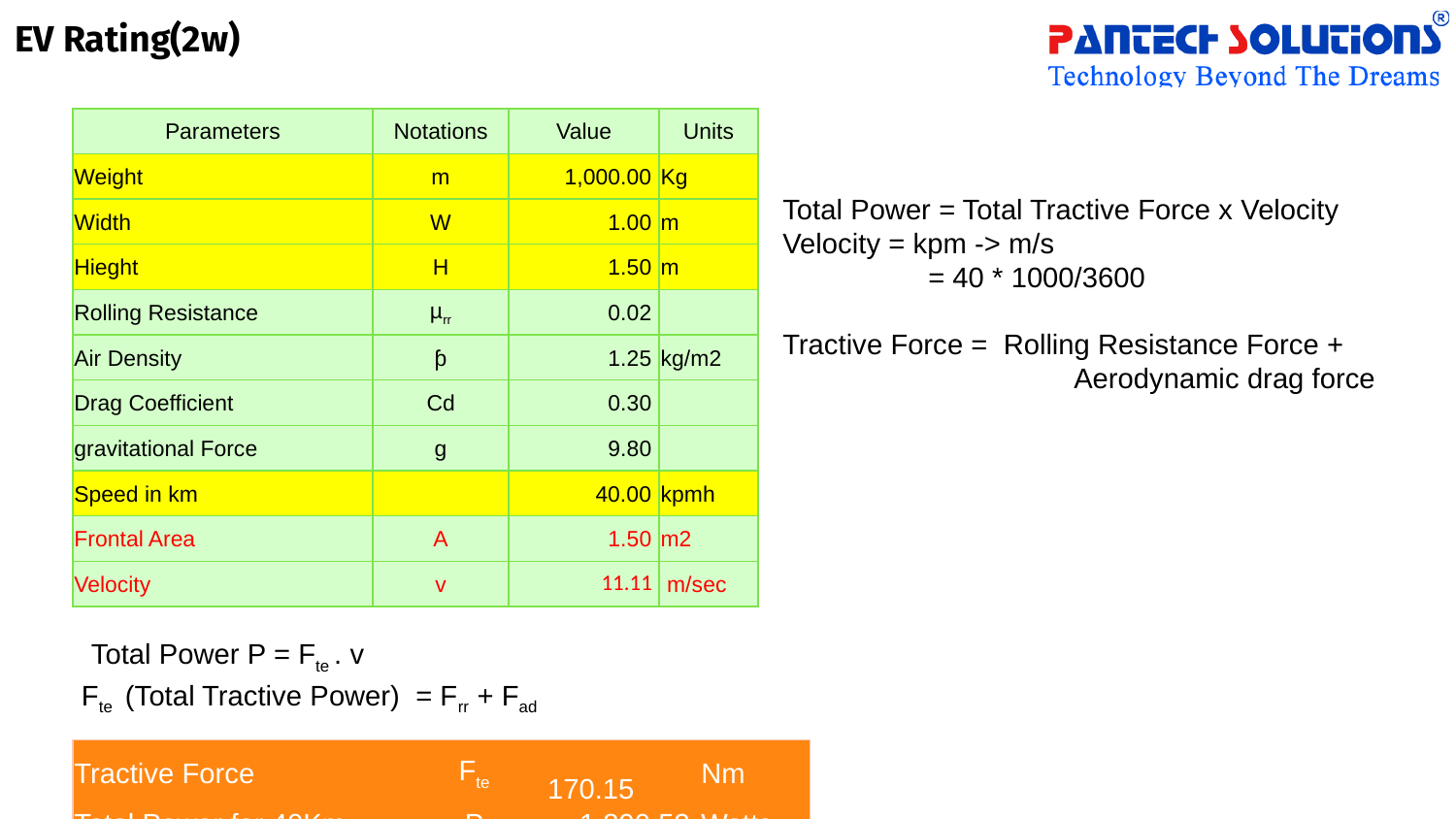

# EV Rating(2w)
| Parameters | Notations | Value | Units |
| --- | --- | --- | --- |
| Weight | m | 1,000.00 | Kg |
| Width | W | 1.00 | m |
| Hieght | H | 1.50 | m |
| Rolling Resistance | µrr | 0.02 |  |
| Air Density | ƥ | 1.25 | kg/m2 |
| Drag Coefficient | Cd | 0.30 |  |
| gravitational Force | g | 9.80 |  |
| Speed in km |  | 40.00 | kpmh |
| Frontal Area | A | 1.50 | m2 |
| Velocity | v | 11.11 | m/sec |
Total Power = Total Tractive Force x Velocity
Velocity = kpm -> m/s
	= 40 * 1000/3600

Tractive Force =  Rolling Resistance Force +
		Aerodynamic drag force

Total Power P = Fte . v
Fte  (Total Tractive Power)  = Frr + Fad
| Tractive Force | Fte | 170.15 | Nm |
| --- | --- | --- | --- |
| Total Power for 40Km | P | 1,890.53 | Watts |